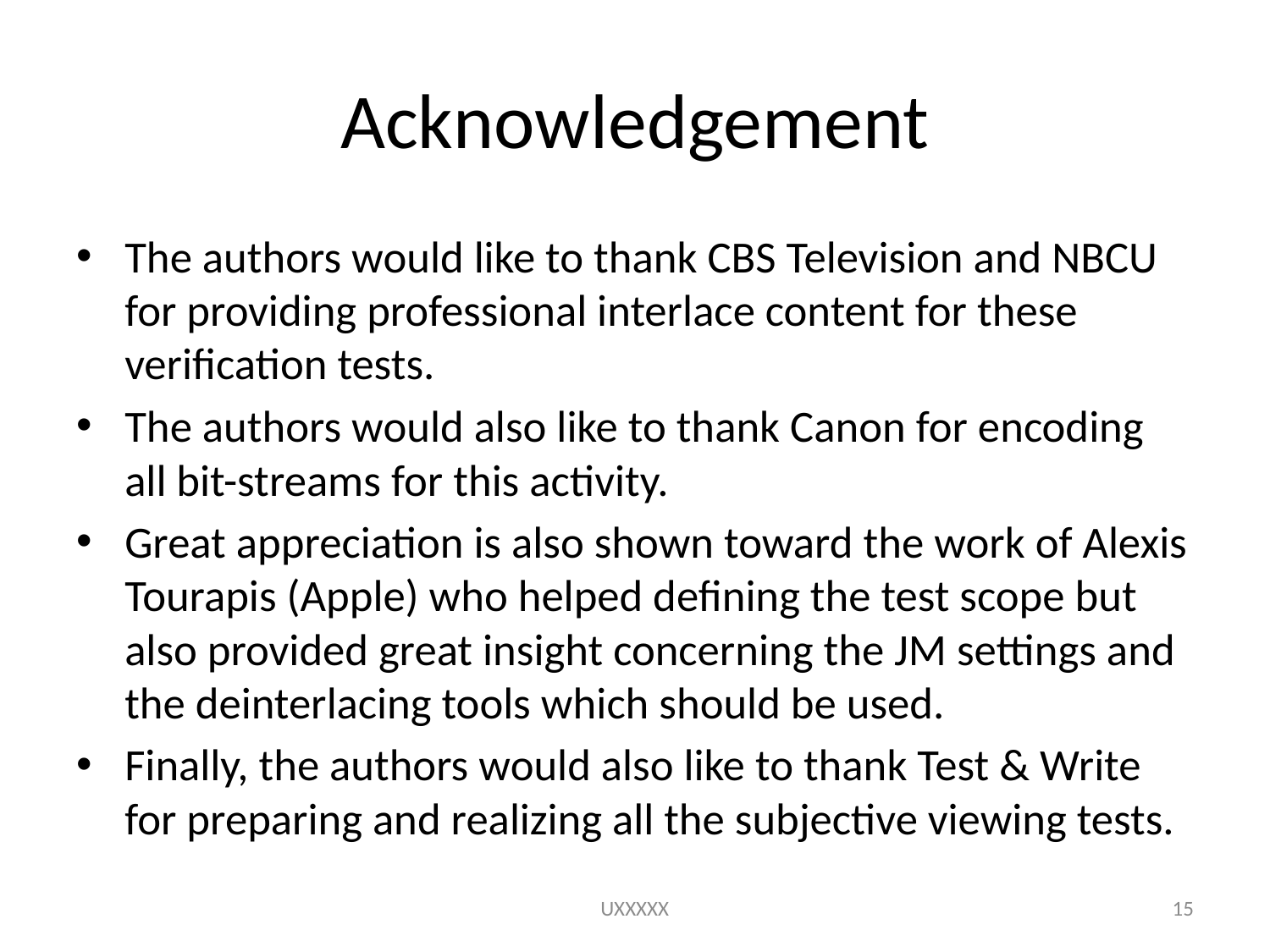

# Acknowledgement
The authors would like to thank CBS Television and NBCU for providing professional interlace content for these verification tests.
The authors would also like to thank Canon for encoding all bit-streams for this activity.
Great appreciation is also shown toward the work of Alexis Tourapis (Apple) who helped defining the test scope but also provided great insight concerning the JM settings and the deinterlacing tools which should be used.
Finally, the authors would also like to thank Test & Write for preparing and realizing all the subjective viewing tests.
UXXXXX
15